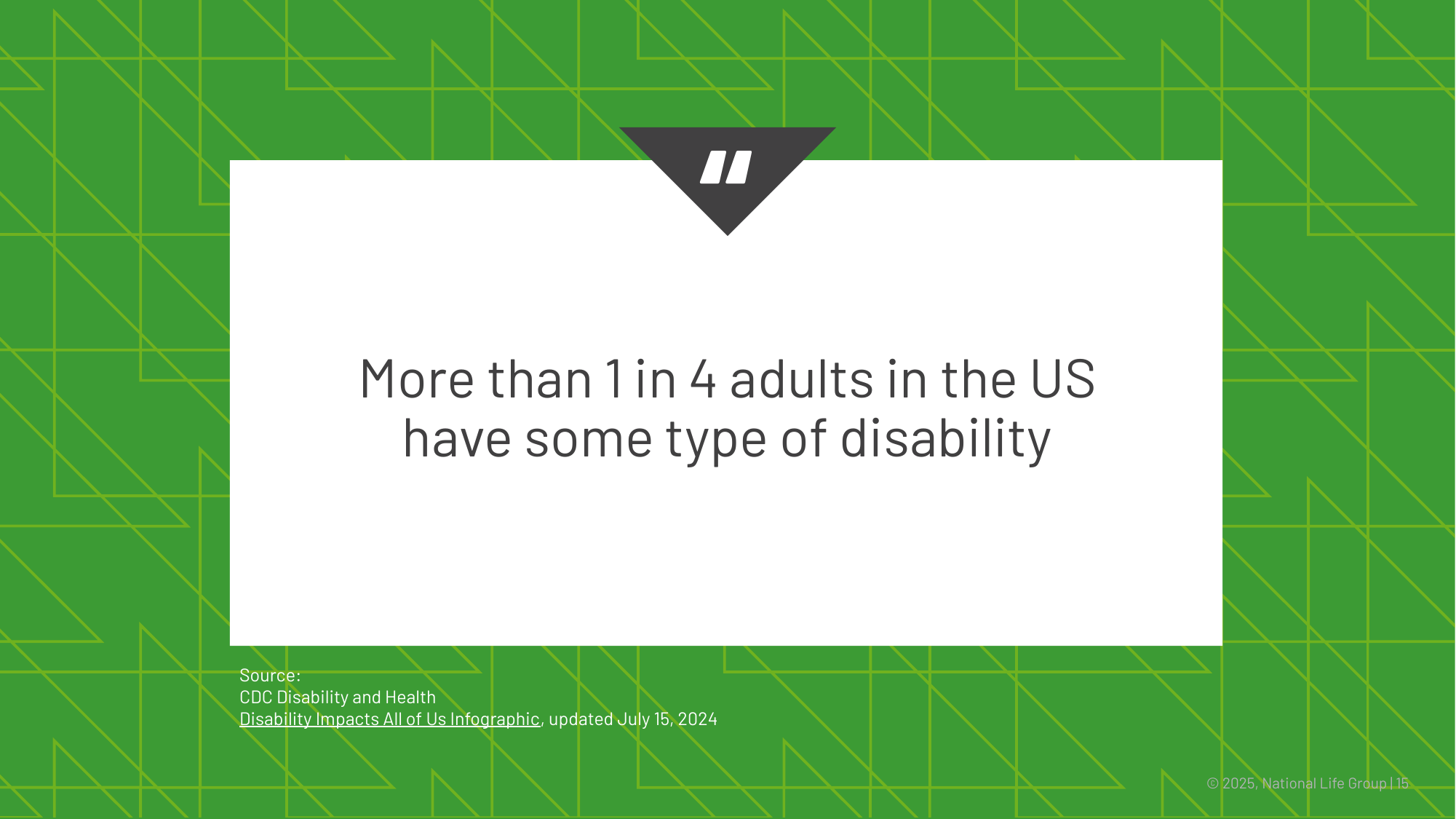

More than 1 in 4 adults in the US have some type of disability
Source:
CDC Disability and Health
Disability Impacts All of Us Infographic, updated July 15, 2024
© 2025, National Life Group | 15